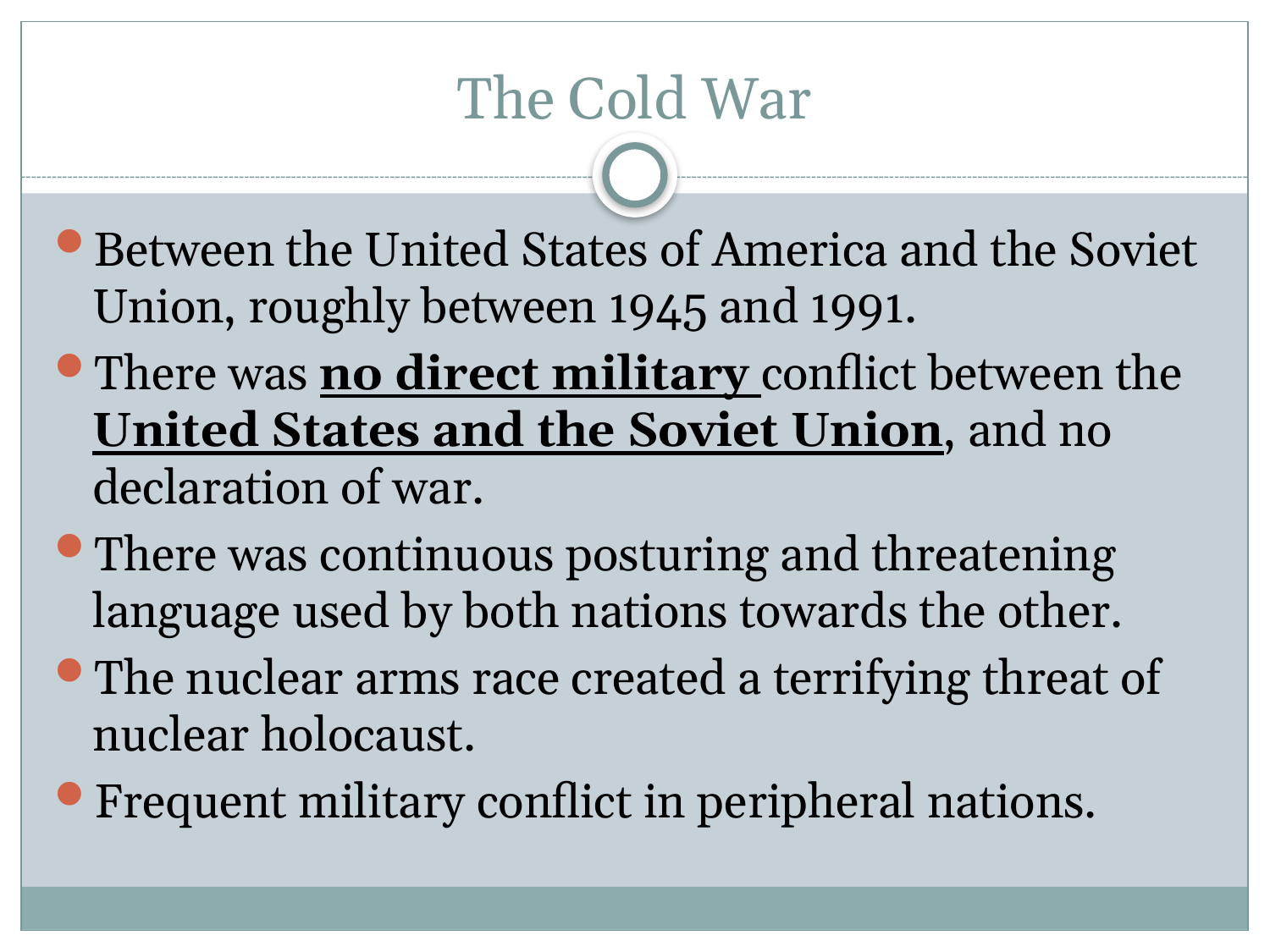

# The Cold War
Between the United States of America and the Soviet Union, roughly between 1945 and 1991.
There was no direct military conflict between the United States and the Soviet Union, and no declaration of war.
There was continuous posturing and threatening language used by both nations towards the other.
The nuclear arms race created a terrifying threat of nuclear holocaust.
Frequent military conflict in peripheral nations.